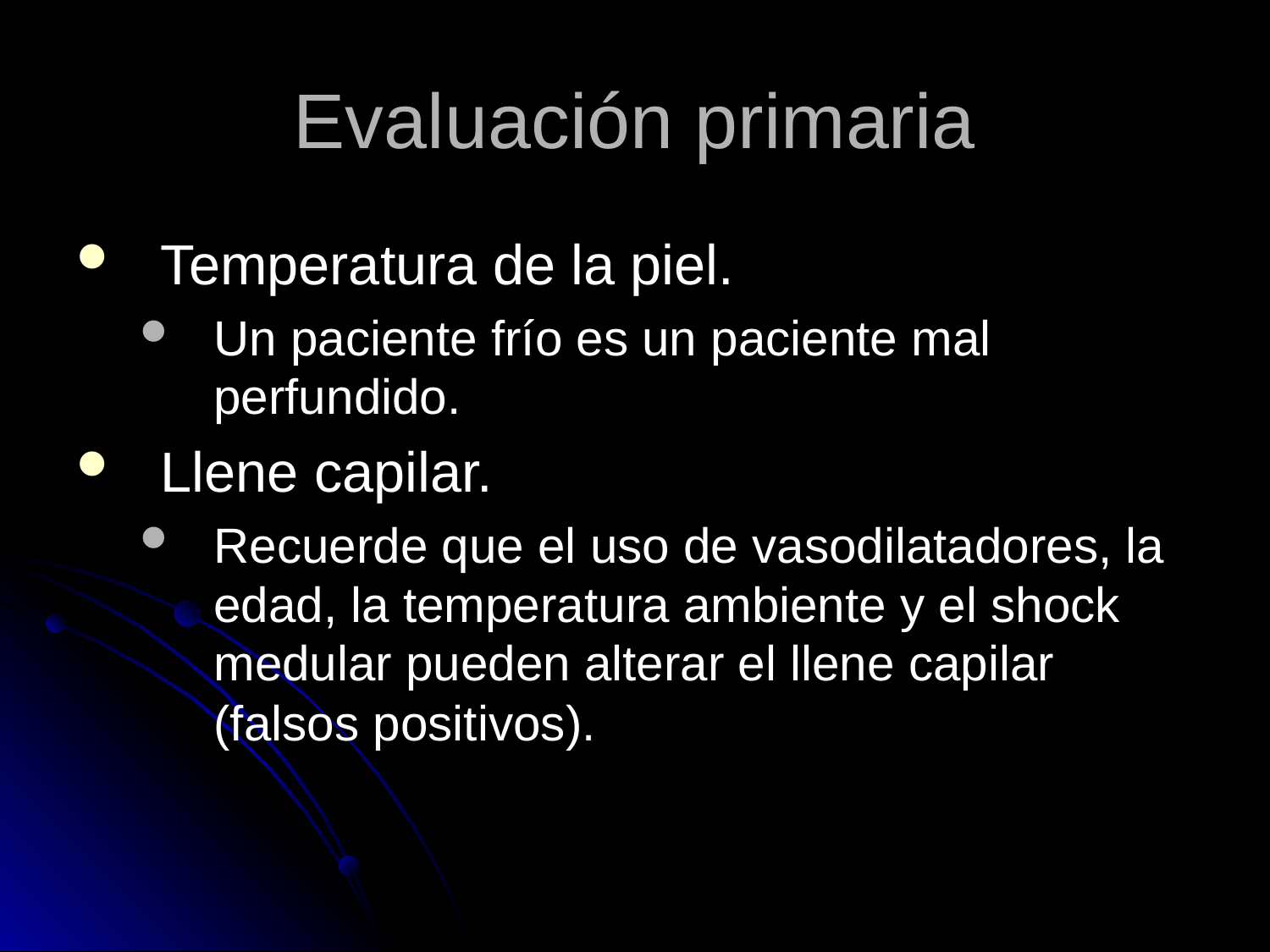

# Evaluación primaria
Temperatura de la piel.
Un paciente frío es un paciente mal perfundido.
Llene capilar.
Recuerde que el uso de vasodilatadores, la edad, la temperatura ambiente y el shock medular pueden alterar el llene capilar (falsos positivos).